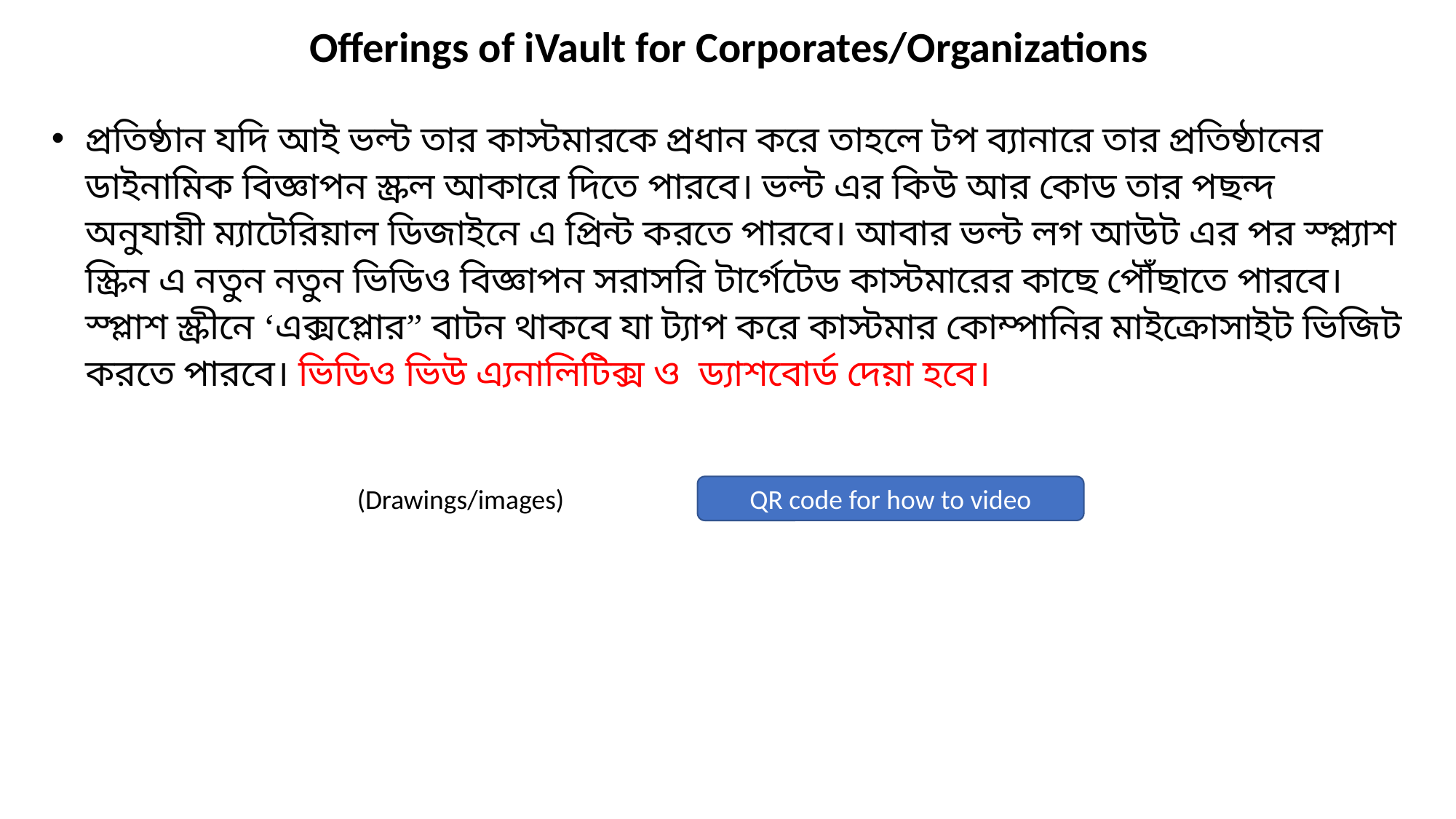

Offerings of iVault for Corporates/Organizations
প্রতিষ্ঠান যদি আই ভল্ট তার কাস্টমারকে প্রধান করে তাহলে টপ ব্যানারে তার প্রতিষ্ঠানের ডাইনামিক বিজ্ঞাপন স্ক্রল আকারে দিতে পারবে। ভল্ট এর কিউ আর কোড তার পছন্দ অনুযায়ী ম্যাটেরিয়াল ডিজাইনে এ প্রিন্ট করতে পারবে। আবার ভল্ট লগ আউট এর পর স্প্ল্যাশ স্ক্রিন এ নতুন নতুন ভিডিও বিজ্ঞাপন সরাসরি টার্গেটেড কাস্টমারের কাছে পৌঁছাতে পারবে। স্প্লাশ স্ক্রীনে ‘এক্সপ্লোর” বাটন থাকবে যা ট্যাপ করে কাস্টমার কোম্পানির মাইক্রোসাইট ভিজিট করতে পারবে। ভিডিও ভিউ এ্যনালিটিক্স ও  ড্যাশবোর্ড দেয়া হবে।
(Drawings/images)
QR code for how to video